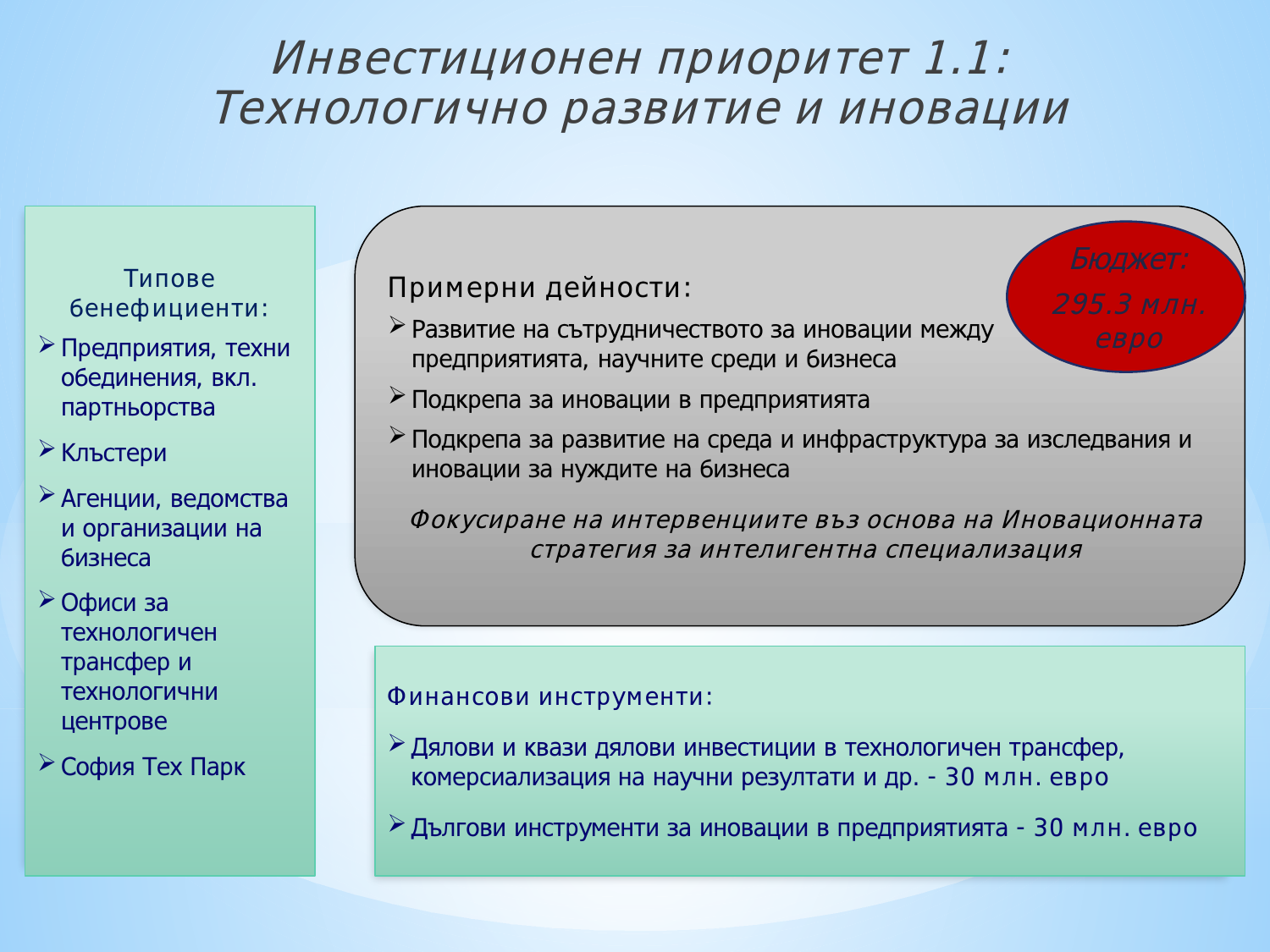

Инвестиционен приоритет 1.1:
Технологично развитие и иновации
Типове бенефициенти:
Предприятия, техни обединения, вкл. партньорства
Клъстери
Агенции, ведомства и организации на бизнеса
Офиси за технологичен трансфер и технологични центрове
София Тех Парк

Примерни дейности:
Развитие на сътрудничеството за иновации между
предприятията, научните среди и бизнеса
Подкрепа за иновации в предприятията
Подкрепа за развитие на среда и инфраструктура за изследвания и иновации за нуждите на бизнеса
Фокусиране на интервенциите въз основа на Иновационната стратегия за интелигентна специализация
Бюджет:
295.3 млн. евро
Финансови инструменти:
Дялови и квази дялови инвестиции в технологичен трансфер, комерсиализация на научни резултати и др. - 30 млн. евро
Дългови инструменти за иновации в предприятията - 30 млн. евро